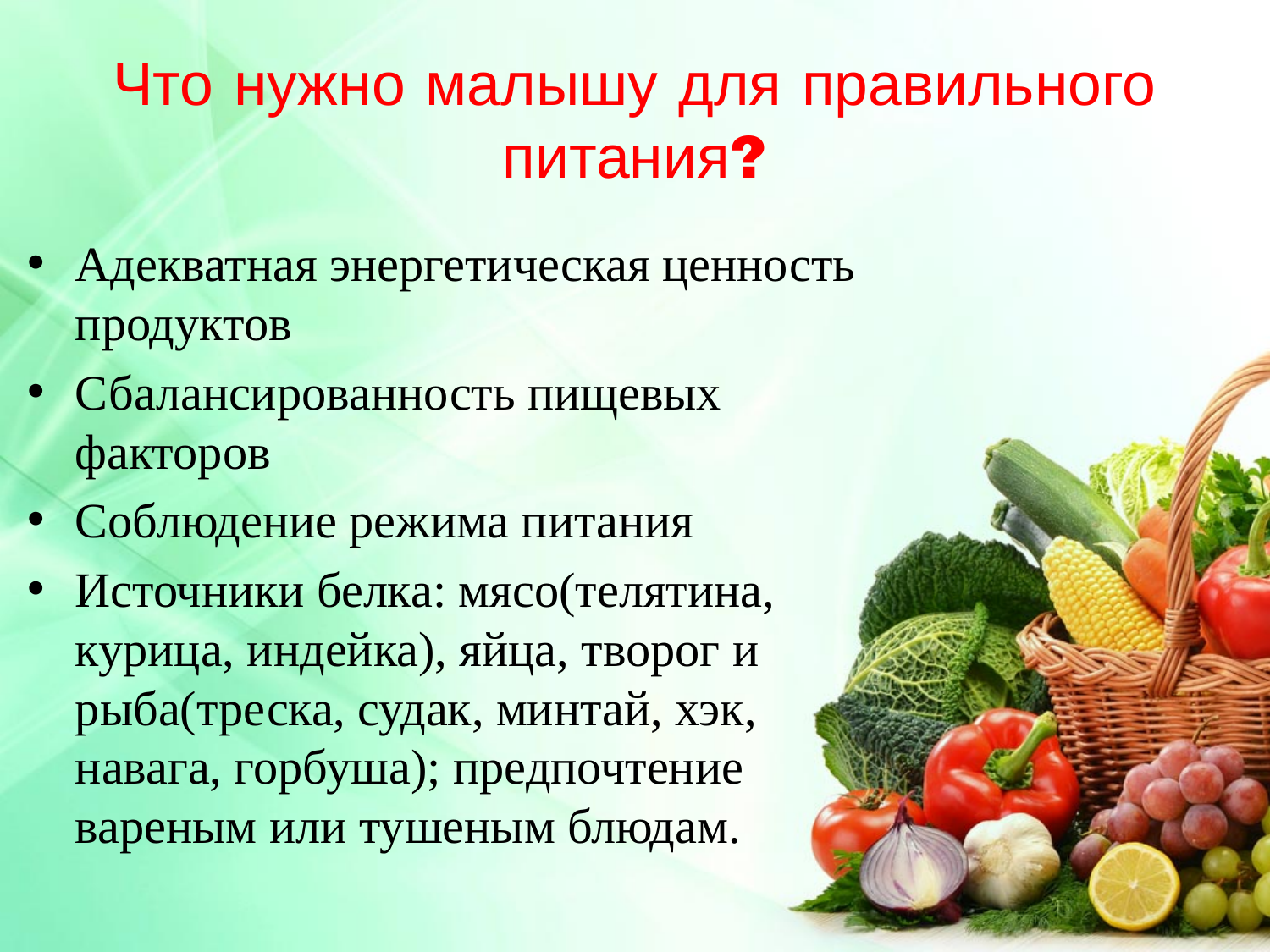

# Что нужно малышу для правильного питания?
Адекватная энергетическая ценность продуктов
Сбалансированность пищевых факторов
Соблюдение режима питания
Источники белка: мясо(телятина, курица, индейка), яйца, творог и рыба(треска, судак, минтай, хэк, навага, горбуша); предпочтение вареным или тушеным блюдам.